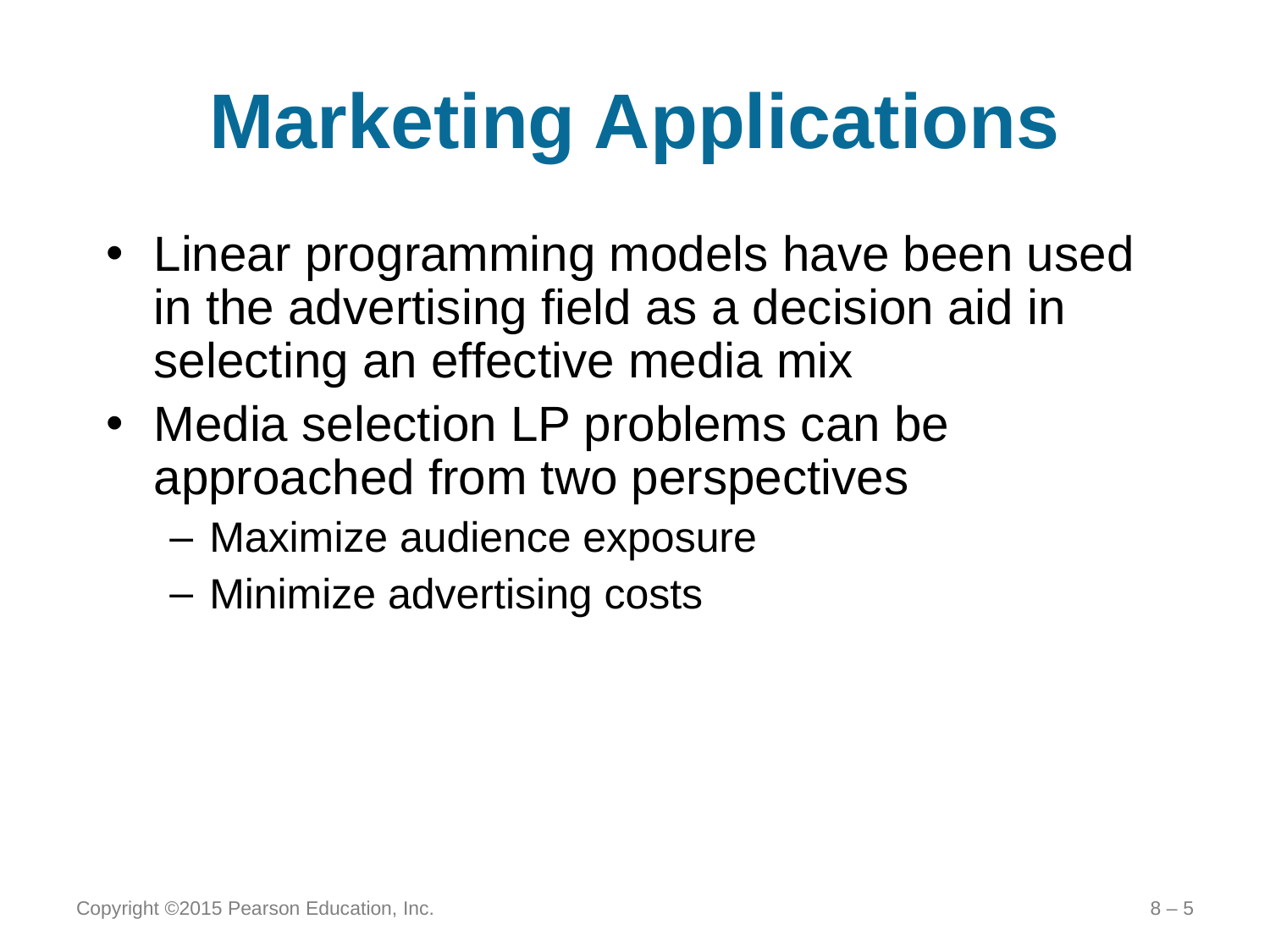

# Marketing Applications
Linear programming models have been used in the advertising field as a decision aid in selecting an effective media mix
Media selection LP problems can be approached from two perspectives
Maximize audience exposure
Minimize advertising costs

Copyright ©2015 Pearson Education, Inc.
8 – 5